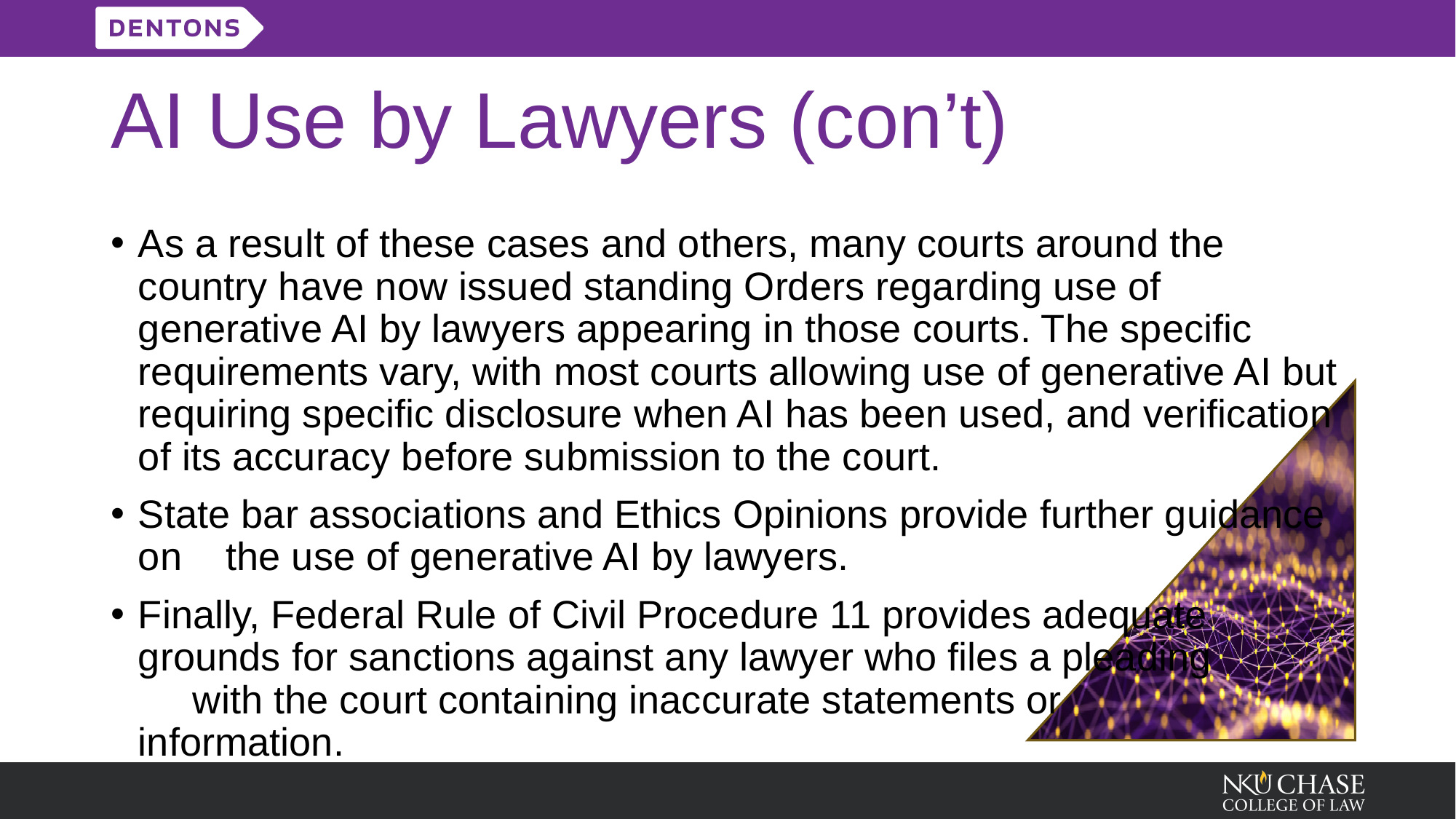

# AI Use by Lawyers (con’t)
As a result of these cases and others, many courts around the country have now issued standing Orders regarding use of generative AI by lawyers appearing in those courts. The specific requirements vary, with most courts allowing use of generative AI but requiring specific disclosure when AI has been used, and verification of its accuracy before submission to the court.
State bar associations and Ethics Opinions provide further guidance on    the use of generative AI by lawyers.
Finally, Federal Rule of Civil Procedure 11 provides adequate           grounds for sanctions against any lawyer who files a pleading                  with the court containing inaccurate statements or                       information.